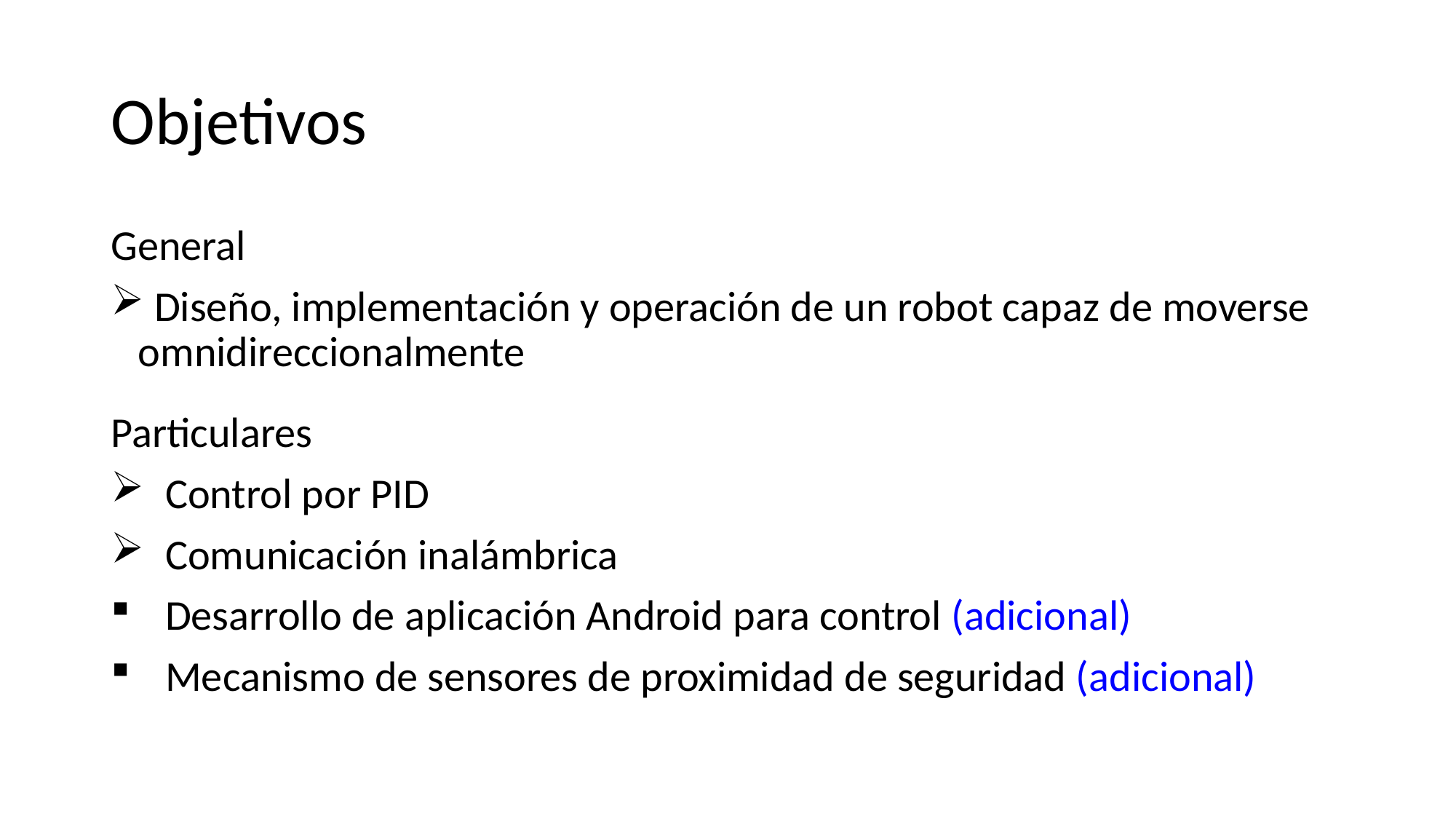

# Objetivos
General
 Diseño, implementación y operación de un robot capaz de moverse omnidireccionalmente
Particulares
Control por PID
Comunicación inalámbrica
Desarrollo de aplicación Android para control (adicional)
Mecanismo de sensores de proximidad de seguridad (adicional)